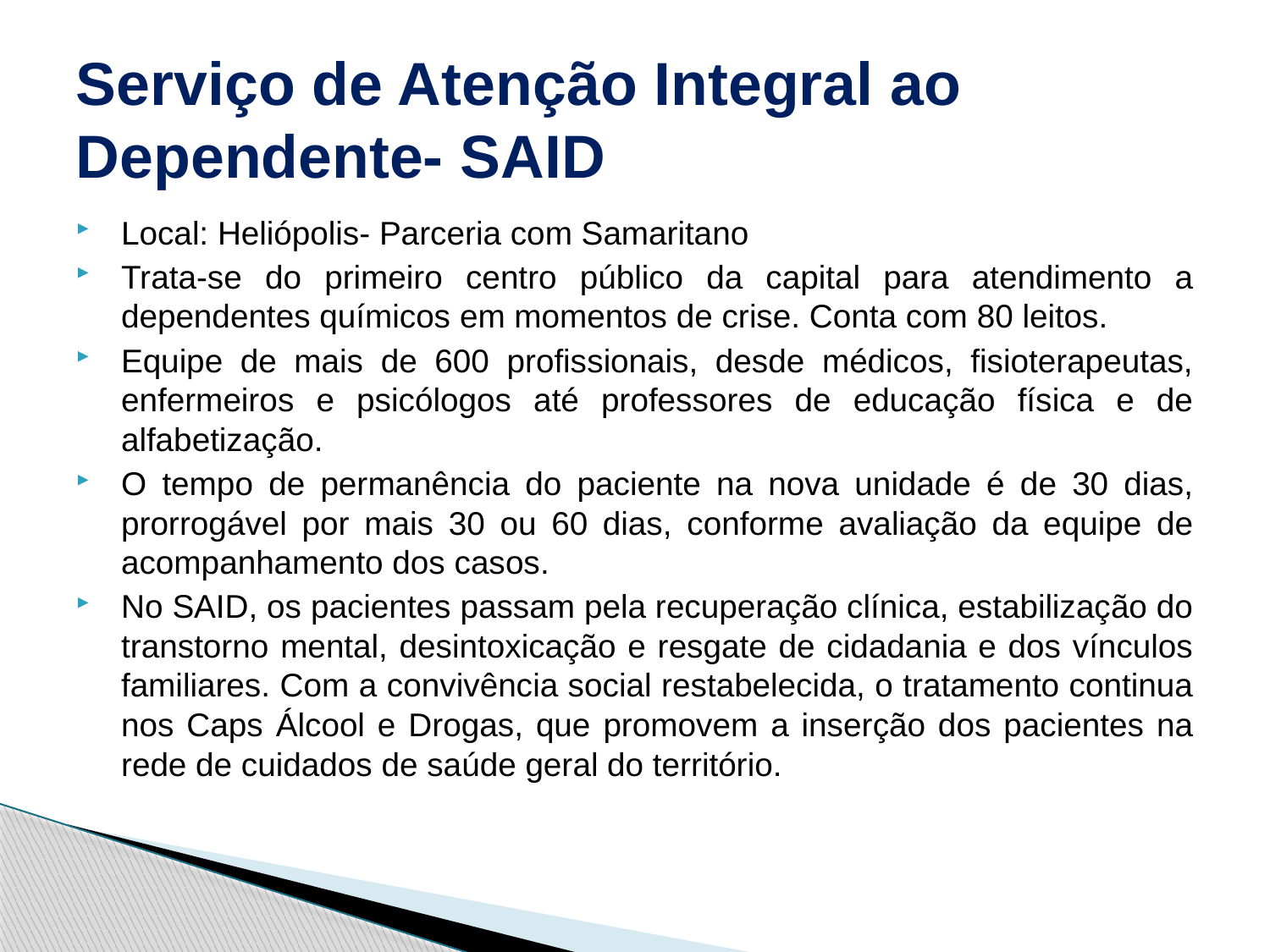

# Serviço de Atenção Integral ao Dependente- SAID
Local: Heliópolis- Parceria com Samaritano
Trata-se do primeiro centro público da capital para atendimento a dependentes químicos em momentos de crise. Conta com 80 leitos.
Equipe de mais de 600 profissionais, desde médicos, fisioterapeutas, enfermeiros e psicólogos até professores de educação física e de alfabetização.
O tempo de permanência do paciente na nova unidade é de 30 dias, prorrogável por mais 30 ou 60 dias, conforme avaliação da equipe de acompanhamento dos casos.
No SAID, os pacientes passam pela recuperação clínica, estabilização do transtorno mental, desintoxicação e resgate de cidadania e dos vínculos familiares. Com a convivência social restabelecida, o tratamento continua nos Caps Álcool e Drogas, que promovem a inserção dos pacientes na rede de cuidados de saúde geral do território.